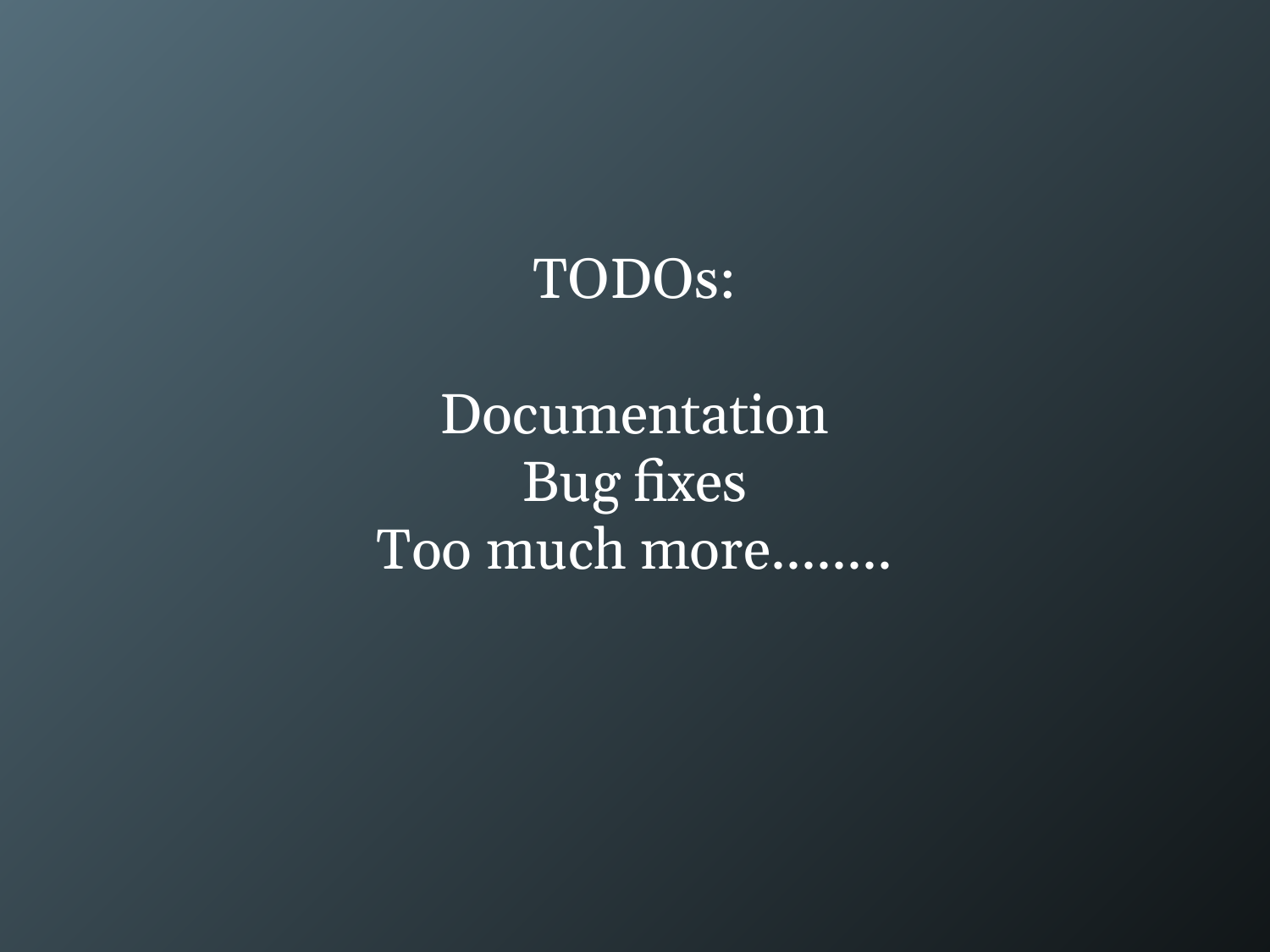

# TODOs: Documentation Bug fixes Too much more........